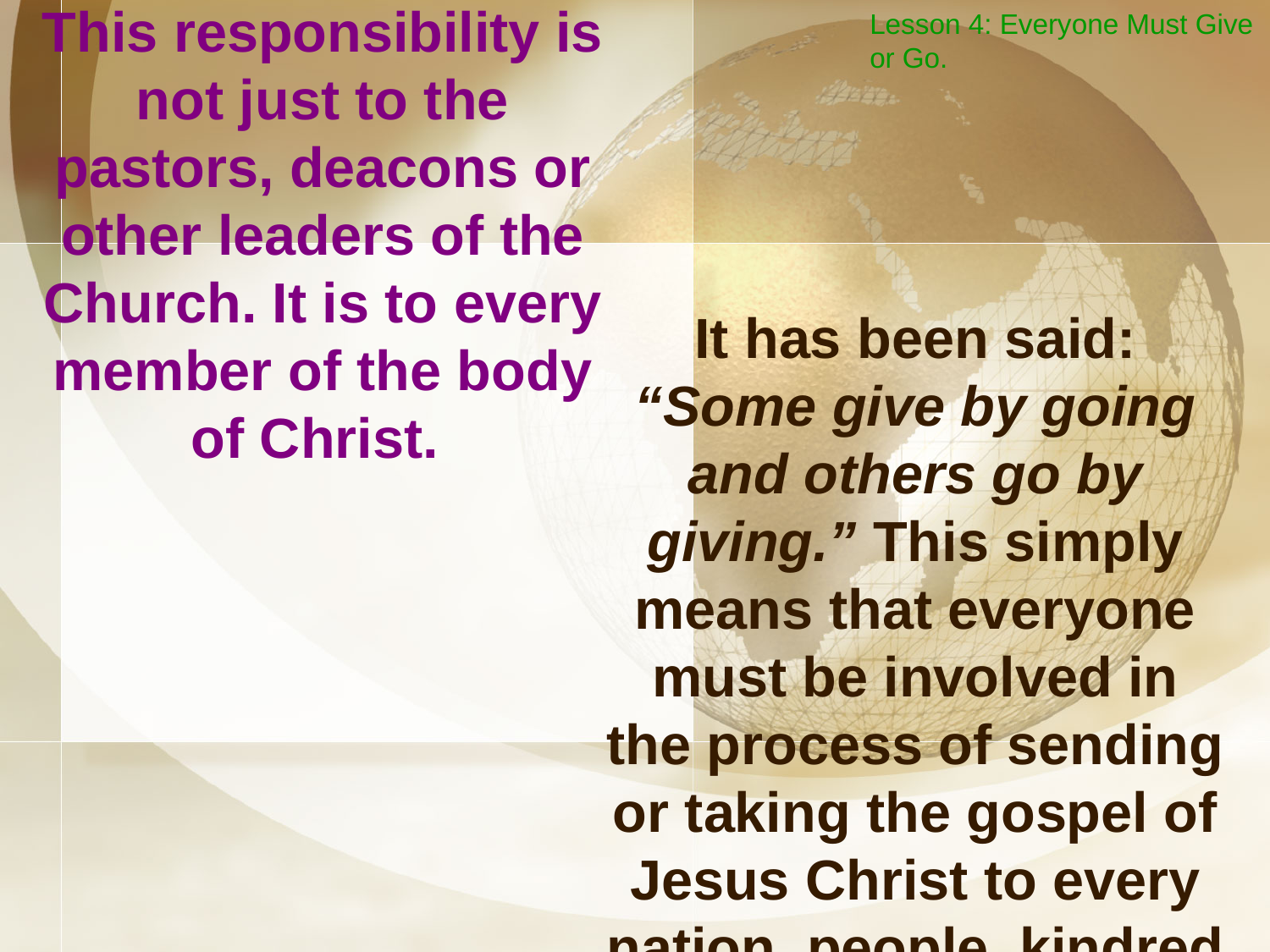

Lesson 4: Everyone Must Give or Go.
This responsibility is not just to the pastors, deacons or other leaders of the Church. It is to every member of the body of Christ.
It has been said: “Some give by going and others go by giving.” This simply means that everyone must be involved in the process of sending or taking the gospel of Jesus Christ to every nation, people, kindred and tongue in the earth.